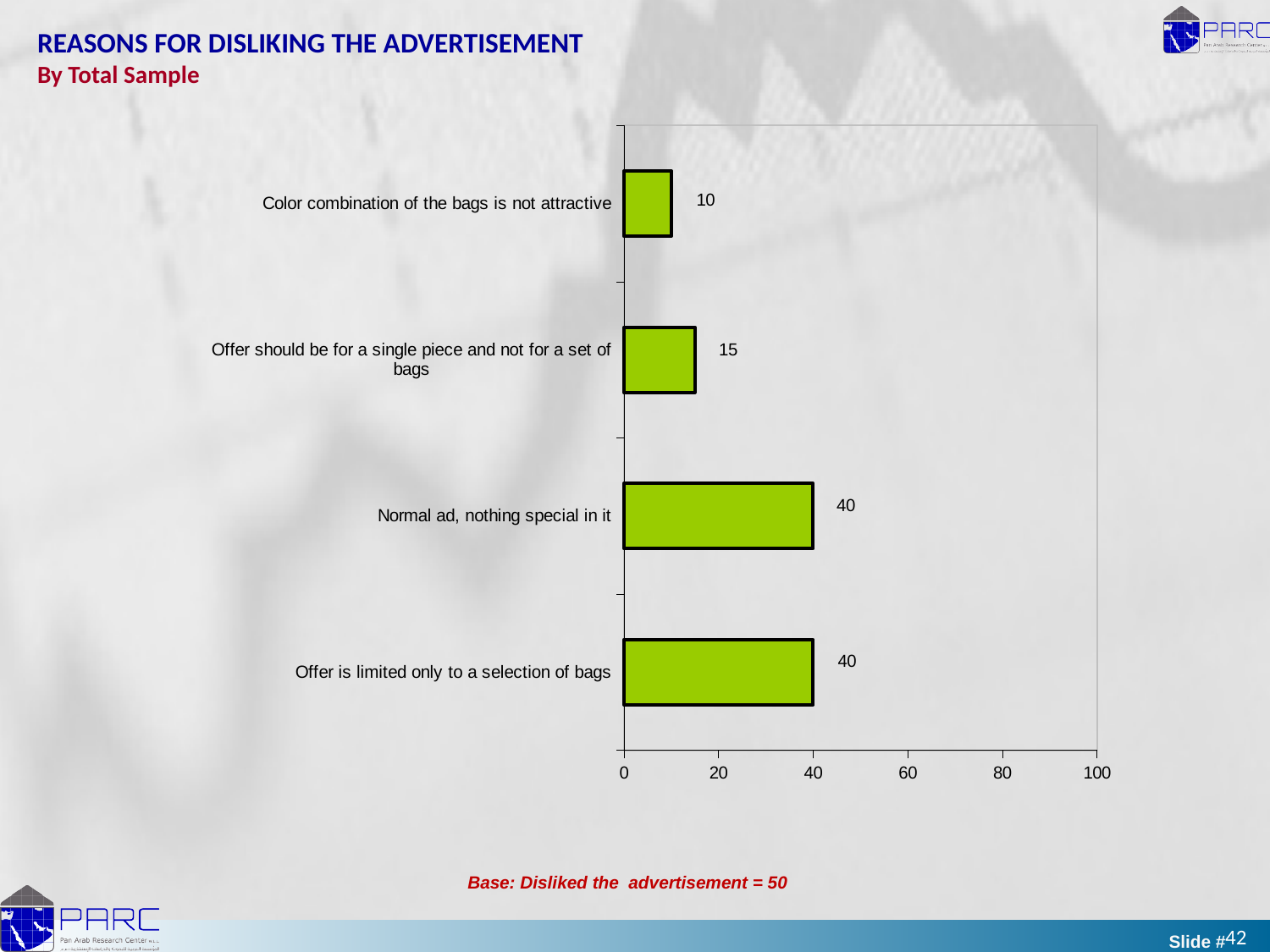

REASONS FOR DISLIKING THE ADVERTISEMENT
By Total Sample

### Chart

| Category |  |
|---|---|
| Offer is limited only to a selection of bags | 40.0 |
| Normal ad, nothing special in it | 40.0 |
| Offer should be for a single piece and not for a set of bags | 15.0 |
| Color combination of the bags is not attractive | 10.0 |
Base: Disliked the  advertisement = 50
42